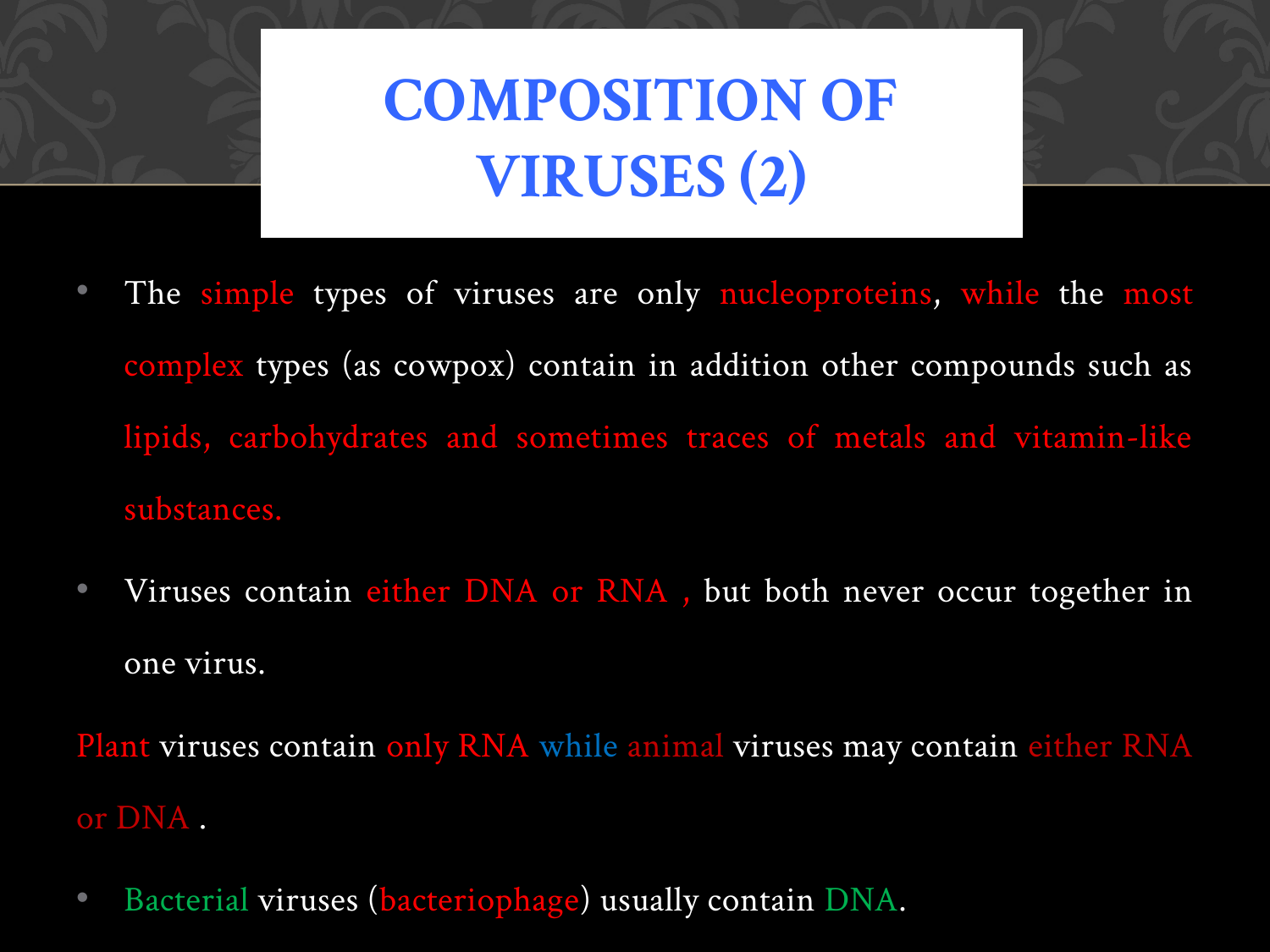

Composition of viruses (2)
#
The simple types of viruses are only nucleoproteins, while the most complex types (as cowpox) contain in addition other compounds such as lipids, carbohydrates and sometimes traces of metals and vitamin-like substances.
Viruses contain either DNA or RNA , but both never occur together in one virus.
Plant viruses contain only RNA while animal viruses may contain either RNA or DNA .
Bacterial viruses (bacteriophage) usually contain DNA.